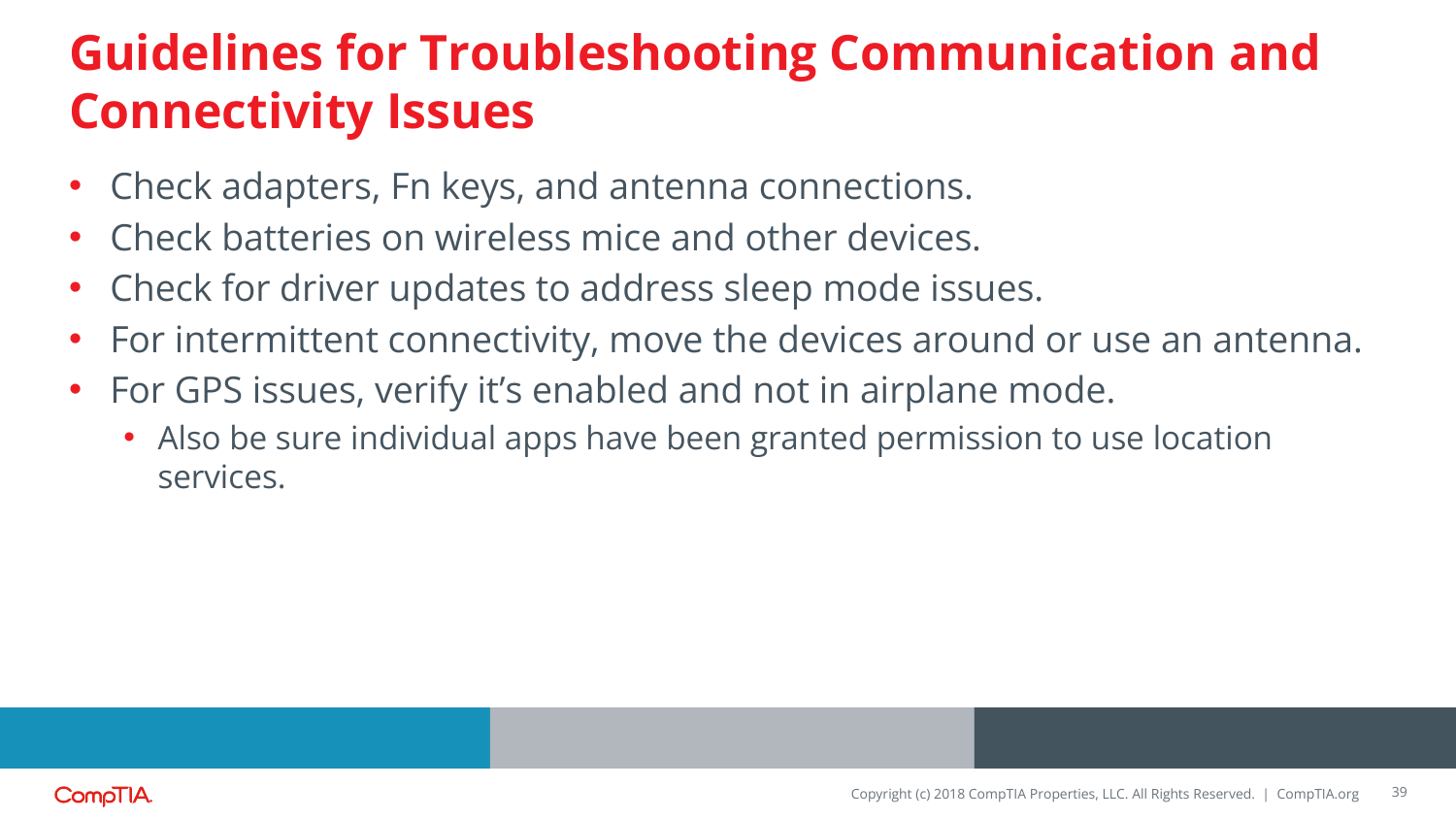

# Guidelines for Troubleshooting Communication and Connectivity Issues
Check adapters, Fn keys, and antenna connections.
Check batteries on wireless mice and other devices.
Check for driver updates to address sleep mode issues.
For intermittent connectivity, move the devices around or use an antenna.
For GPS issues, verify it’s enabled and not in airplane mode.
Also be sure individual apps have been granted permission to use location services.

39